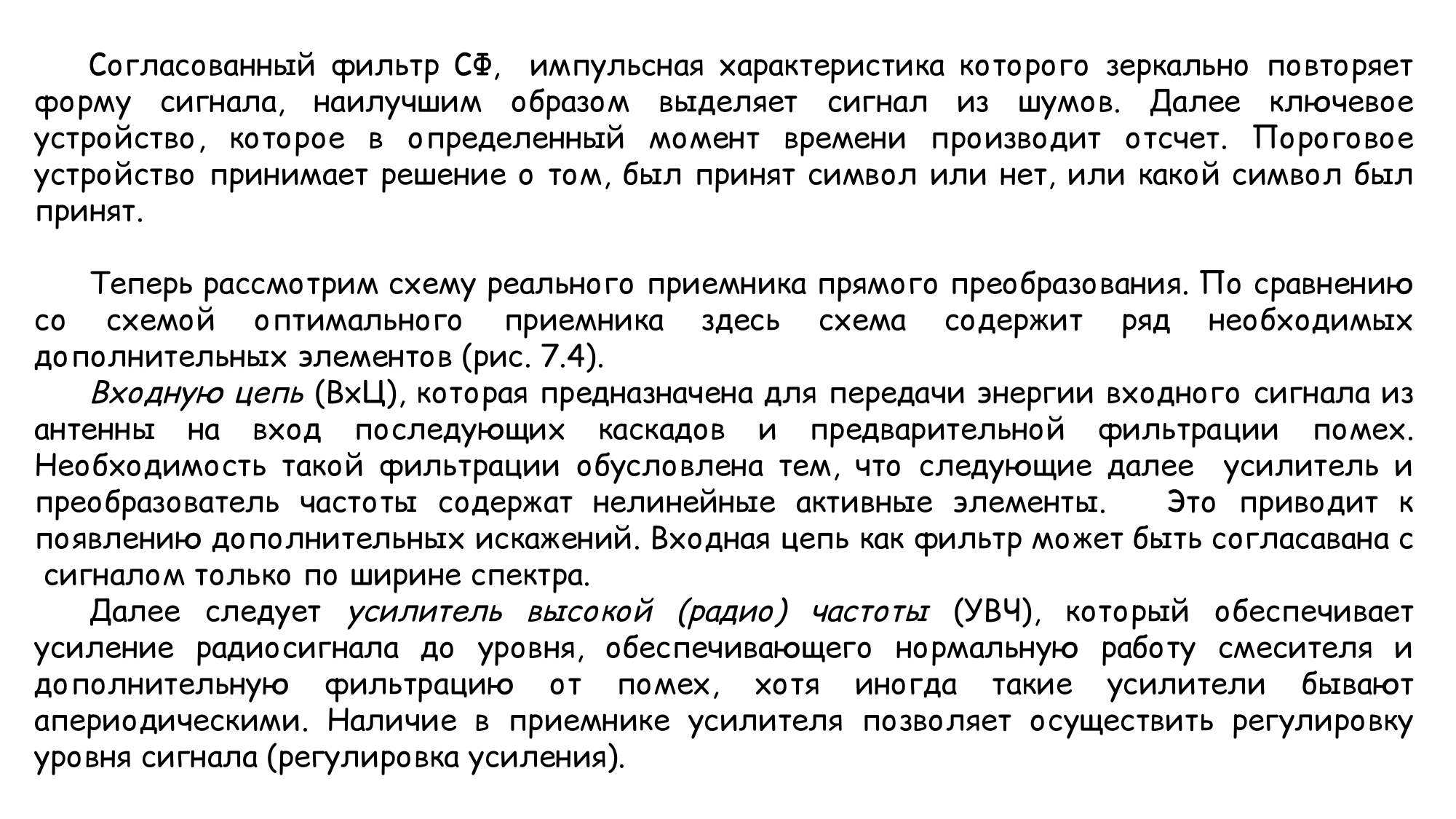

Согласованный фильтр СФ,  импульсная характеристика которого зеркально повторяет форму сигнала, наилучшим образом выделяет сигнал из шумов. Далее ключевое устройство, которое в определенный момент времени производит отсчет. Пороговое устройство принимает решение о том, был принят символ или нет, или какой символ был принят.

Теперь рассмотрим схему реального приемника прямого преобразования. По сравнению со схемой оптимального приемника здесь схема содержит ряд необходимых дополнительных элементов (рис. 7.4).
Входную цепь (ВхЦ), которая предназначена для передачи энергии входного сигнала из антенны на вход последующих каскадов и предварительной фильтрации помех. Необходимость такой фильтрации обусловлена тем, что следующие далее  усилитель и преобразователь частоты содержат нелинейные активные элементы.   Это приводит к появлению дополнительных искажений. Входная цепь как фильтр может быть согласавана с  сигналом только по ширине спектра.
Далее следует усилитель высокой (радио) частоты (УВЧ), который обеспечивает усиление радиосигнала до уровня, обеспечивающего нормальную работу смесителя и дополнительную фильтрацию от помех, хотя иногда такие усилители бывают апериодическими. Наличие в приемнике усилителя позволяет осуществить регулировку уровня сигнала (регулировка усиления).